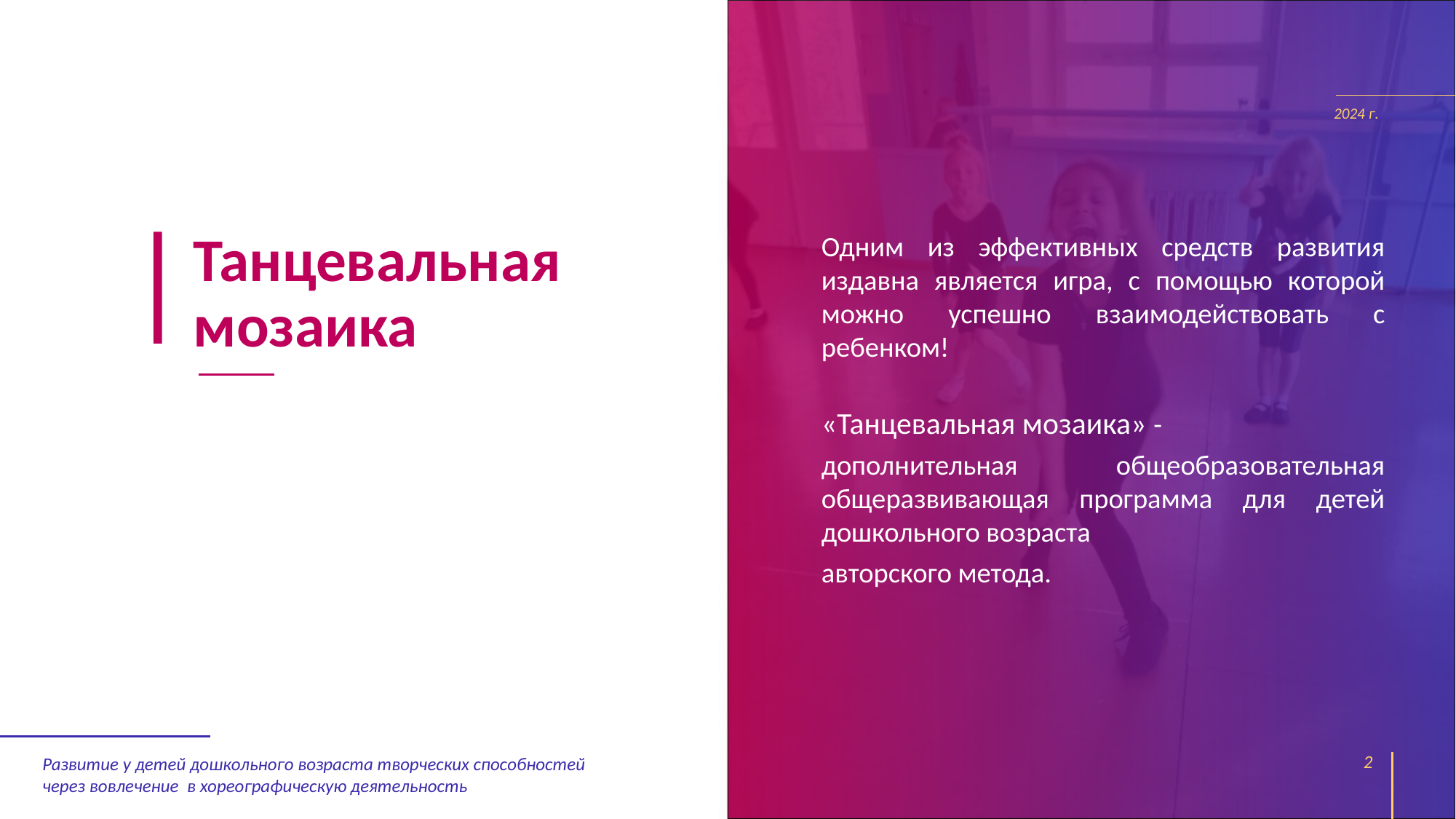

2024 г.

# Танцевальная мозаика
Одним из эффективных средств развития издавна является игра, с помощью которой можно успешно взаимодействовать с ребенком!
«Танцевальная мозаика» -
дополнительная общеобразовательная общеразвивающая программа для детей дошкольного возраста
авторского метода.

2
Развитие у детей дошкольного возраста творческих способностей через вовлечение  в хореографическую деятельность